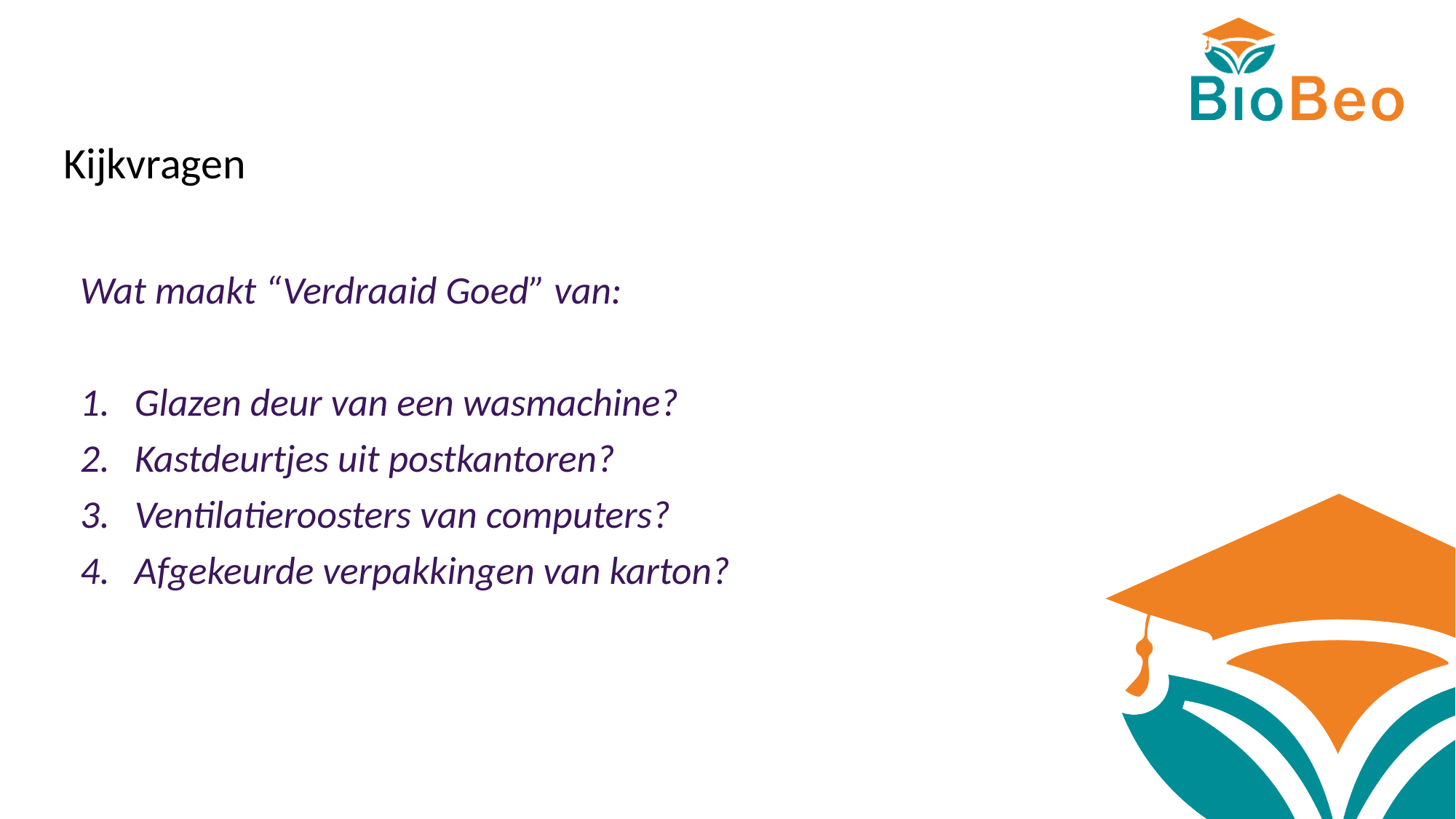

# Kijkvragen
Wat maakt “Verdraaid Goed” van:

Glazen deur van een wasmachine?
Kastdeurtjes uit postkantoren?
Ventilatieroosters van computers?
Afgekeurde verpakkingen van karton?